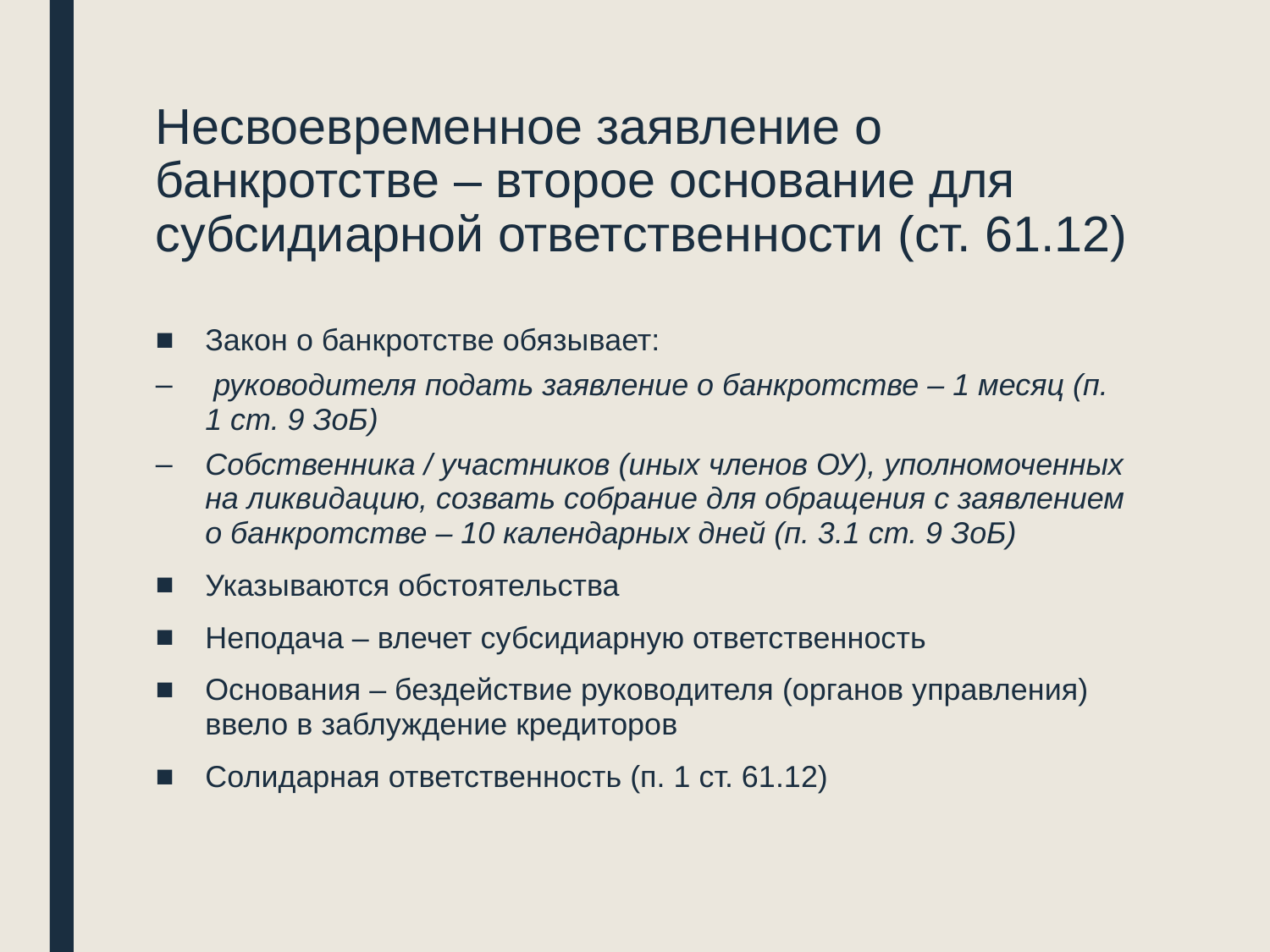

# Несвоевременное заявление о банкротстве – второе основание для субсидиарной ответственности (ст. 61.12)
Закон о банкротстве обязывает:
 руководителя подать заявление о банкротстве – 1 месяц (п. 1 ст. 9 ЗоБ)
Собственника / участников (иных членов ОУ), уполномоченных на ликвидацию, созвать собрание для обращения с заявлением о банкротстве – 10 календарных дней (п. 3.1 ст. 9 ЗоБ)
Указываются обстоятельства
Неподача – влечет субсидиарную ответственность
Основания – бездействие руководителя (органов управления) ввело в заблуждение кредиторов
Солидарная ответственность (п. 1 ст. 61.12)